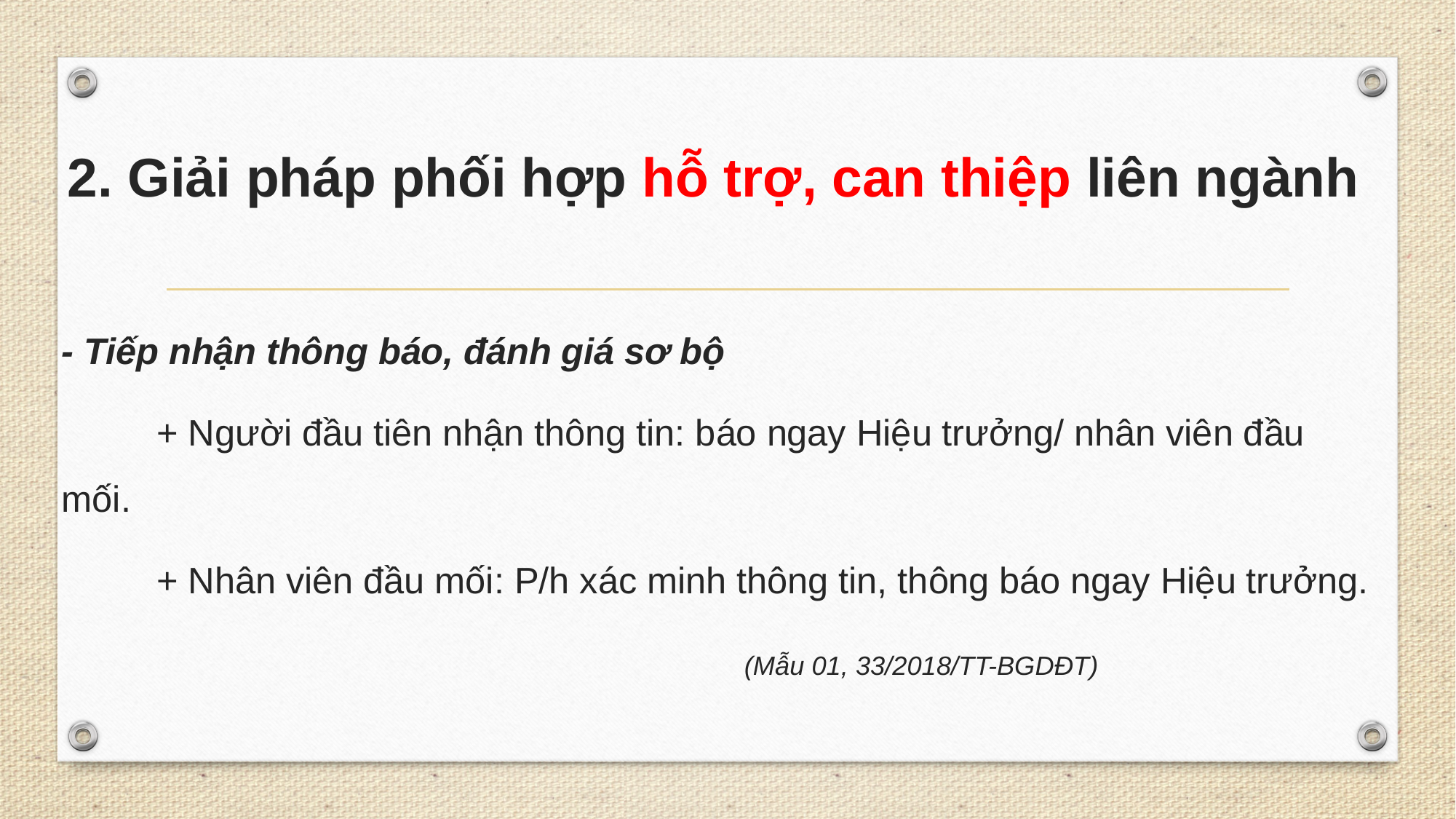

# 2. Giải pháp phối hợp hỗ trợ, can thiệp liên ngành
- Tiếp nhận thông báo, đánh giá sơ bộ
	+ Người đầu tiên nhận thông tin: báo ngay Hiệu trưởng/ nhân viên đầu mối.
	+ Nhân viên đầu mối: P/h xác minh thông tin, thông báo ngay Hiệu trưởng.
                                                                   (Mẫu 01, 33/2018/TT-BGDĐT)